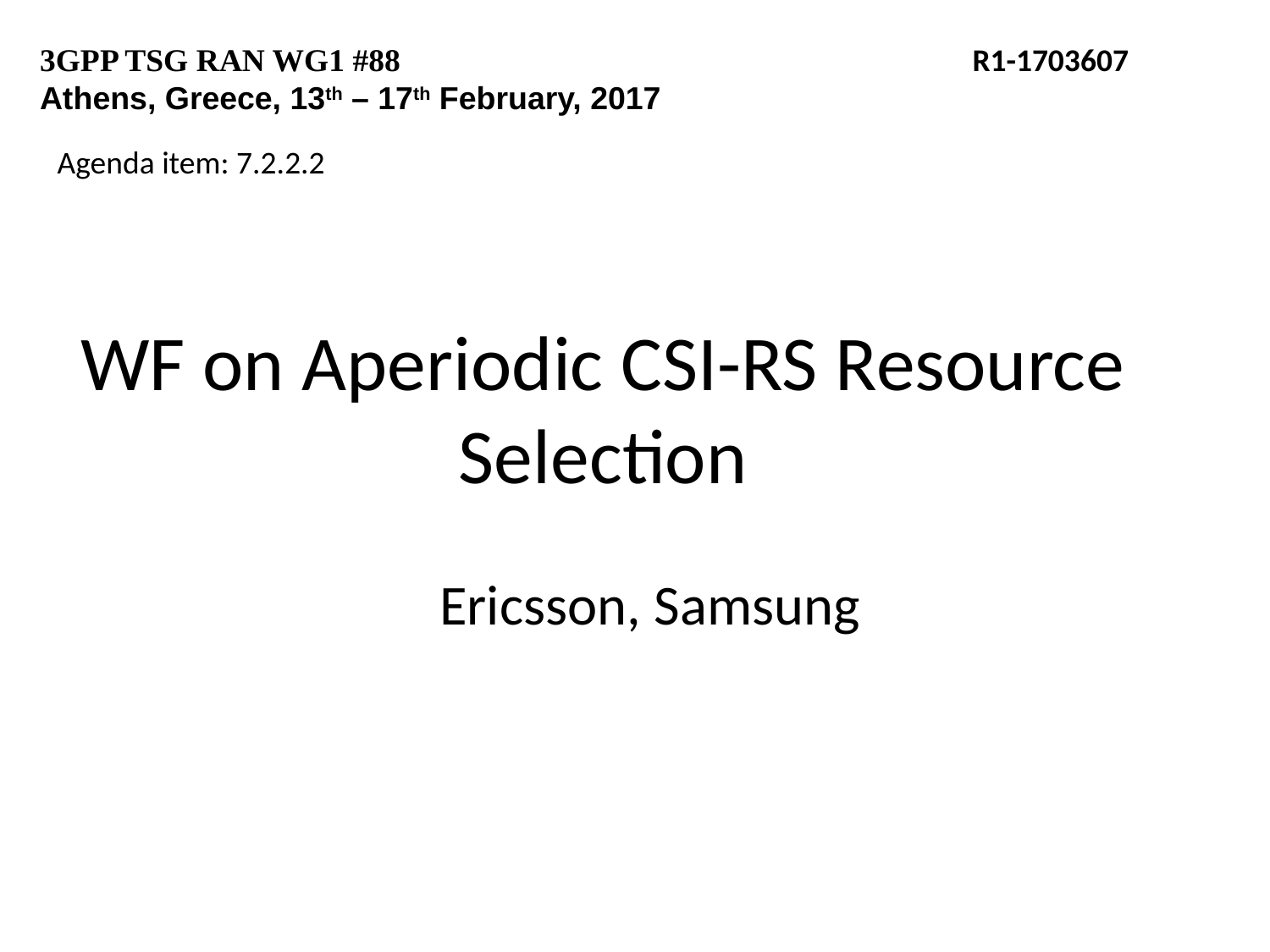

3GPP TSG RAN WG1 #88			                                     R1-1703607
Athens, Greece, 13th – 17th February, 2017

Agenda item: 7.2.2.2
# WF on Aperiodic CSI-RS Resource Selection
Ericsson, Samsung